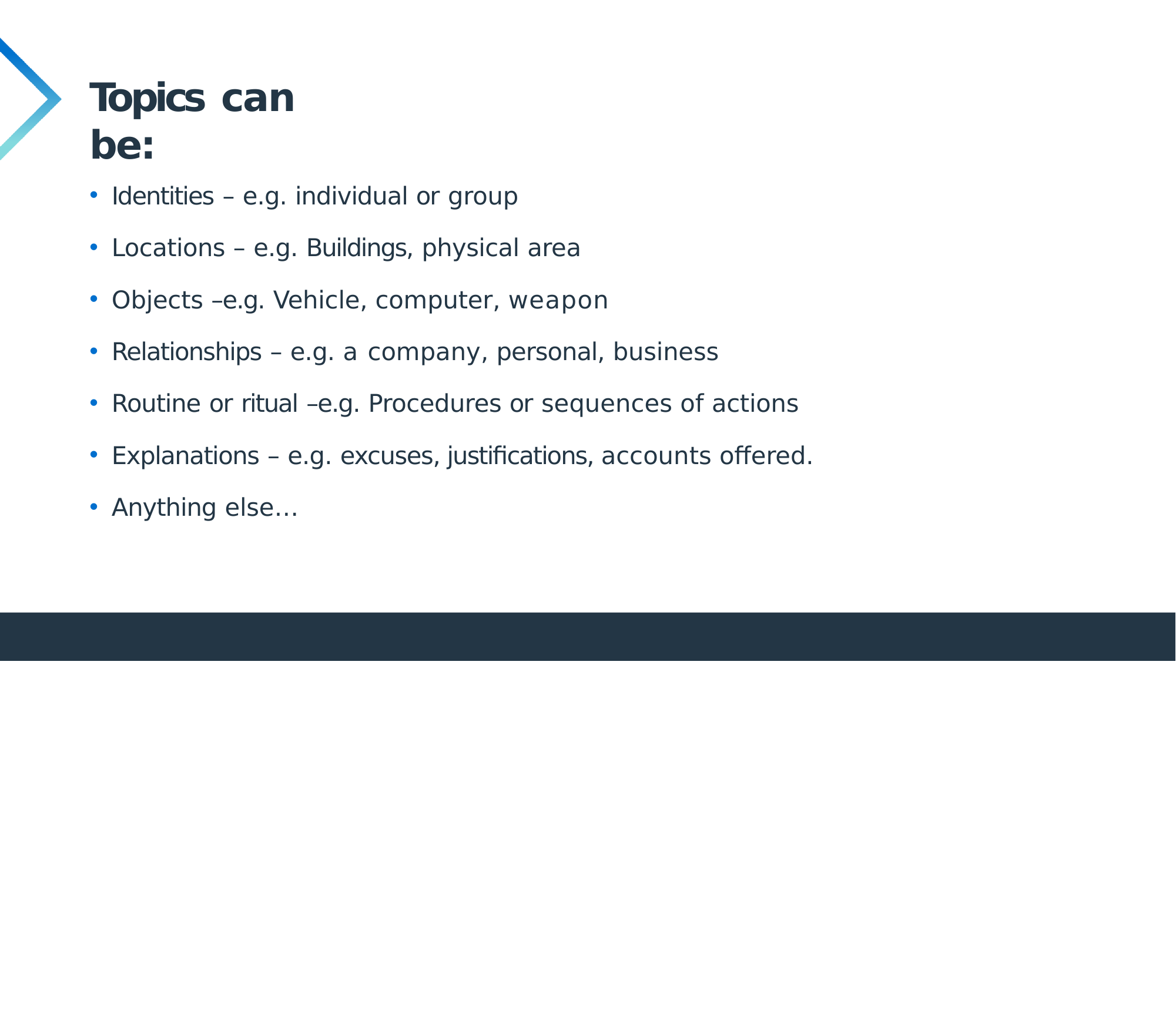

# Topics can be:
Identities – e.g. individual or group
Locations – e.g. Buildings, physical area
Objects –e.g. Vehicle, computer, weapon
Relationships – e.g. a company, personal, business
Routine or ritual –e.g. Procedures or sequences of actions
Explanations – e.g. excuses, justifications, accounts offered.
Anything else…